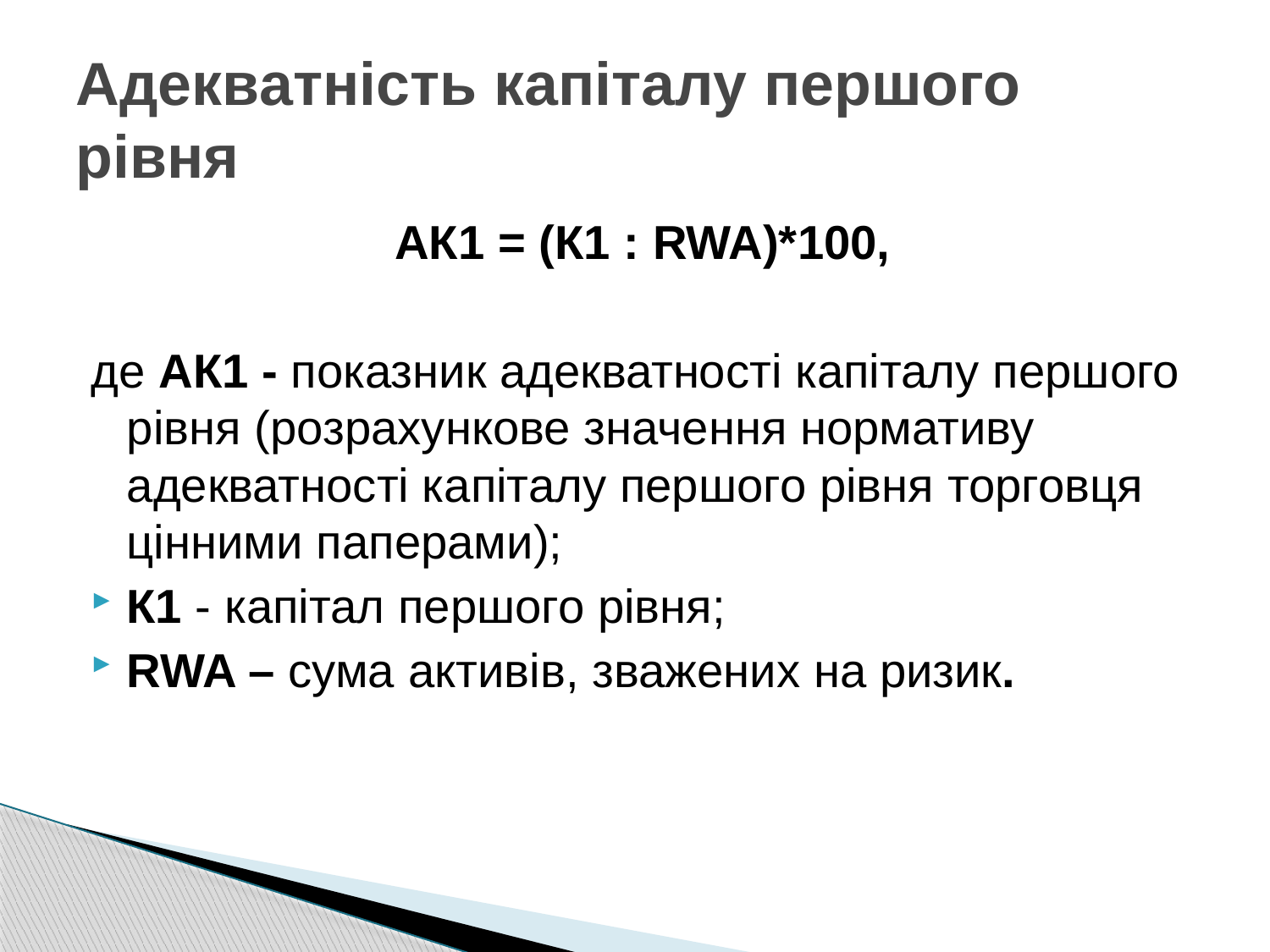

# Адекватність капіталу першого рівня
АК1 = (К1 : RWA)*100,

де АК1 - показник адекватності капіталу першого рівня (розрахункове значення нормативу адекватності капіталу першого рівня торговця цінними паперами);
К1 - капітал першого рівня;
RWA – сума активів, зважених на ризик.